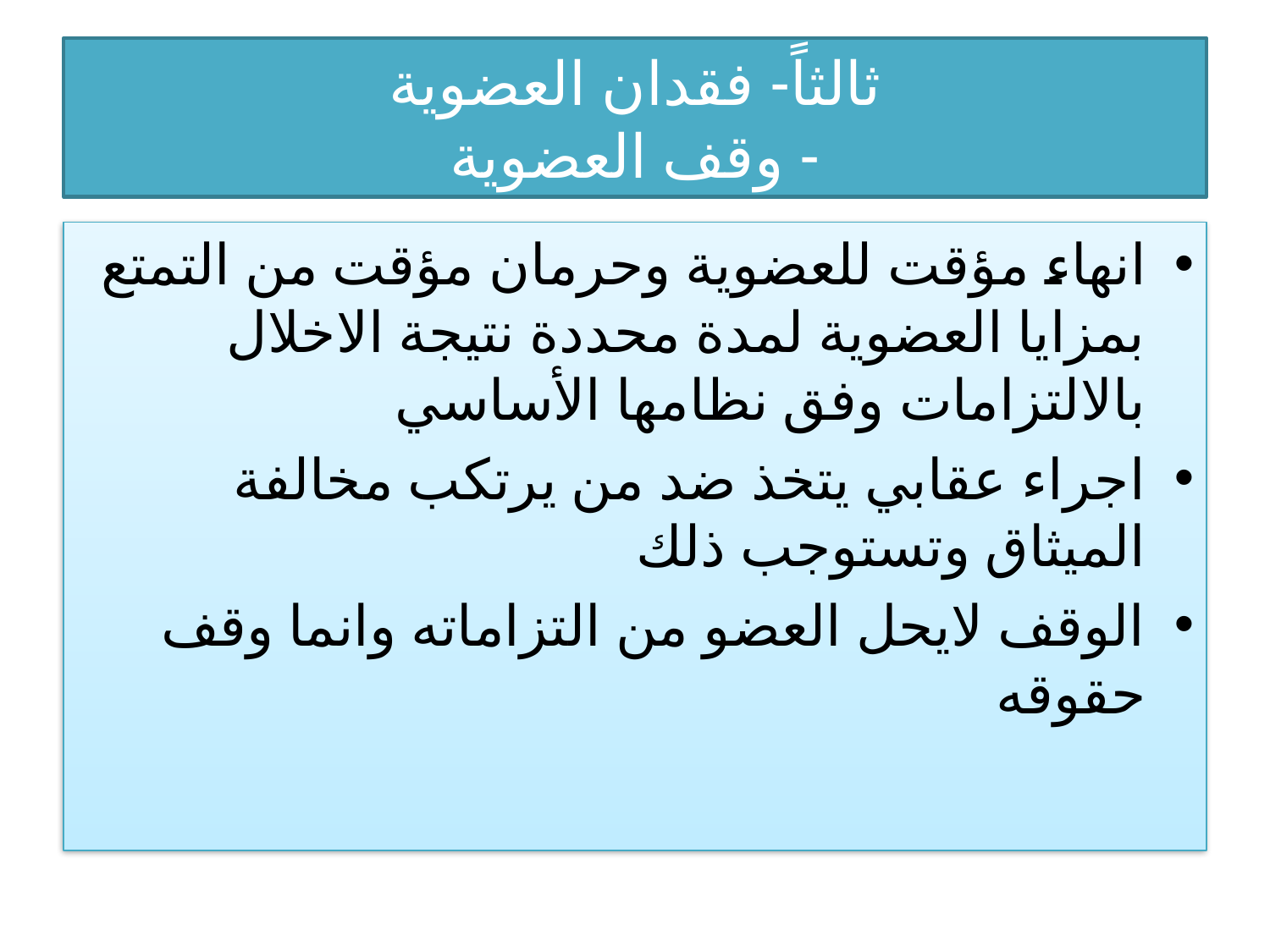

# ثالثاً- فقدان العضوية - وقف العضوية
انهاء مؤقت للعضوية وحرمان مؤقت من التمتع بمزايا العضوية لمدة محددة نتيجة الاخلال بالالتزامات وفق نظامها الأساسي
اجراء عقابي يتخذ ضد من يرتكب مخالفة الميثاق وتستوجب ذلك
الوقف لايحل العضو من التزاماته وانما وقف حقوقه